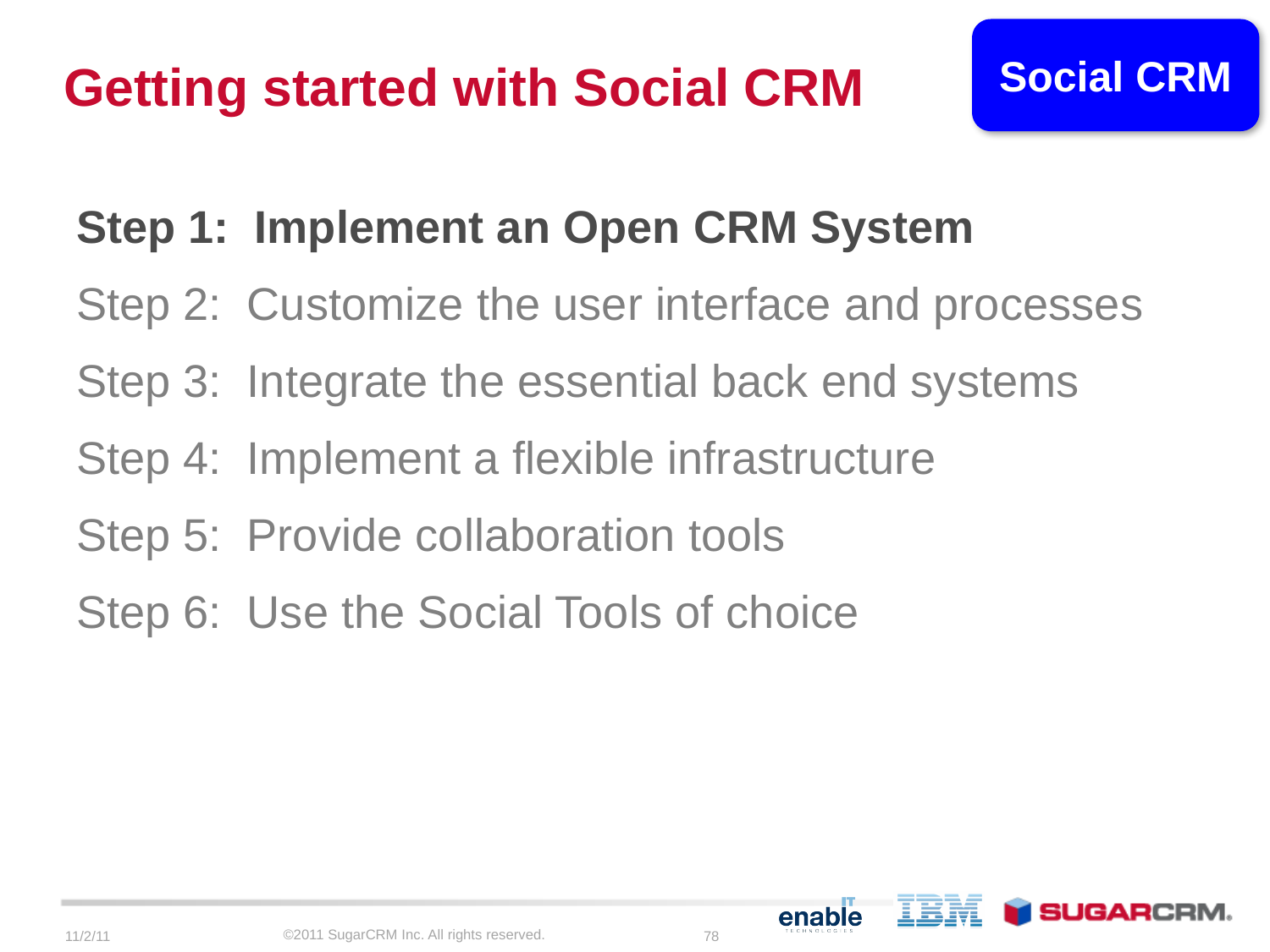

Social CRM
# Getting started with Social CRM
Step 1:  Implement an Open CRM System
Step 2:  Customize the user interface and processes   Step 3:  Integrate the essential back end systems
Step 4:  Implement a flexible infrastructure
Step 5:  Provide collaboration tools
Step 6:  Use the Social Tools of choice

©2011 SugarCRM Inc. All rights reserved.
11/2/11
78